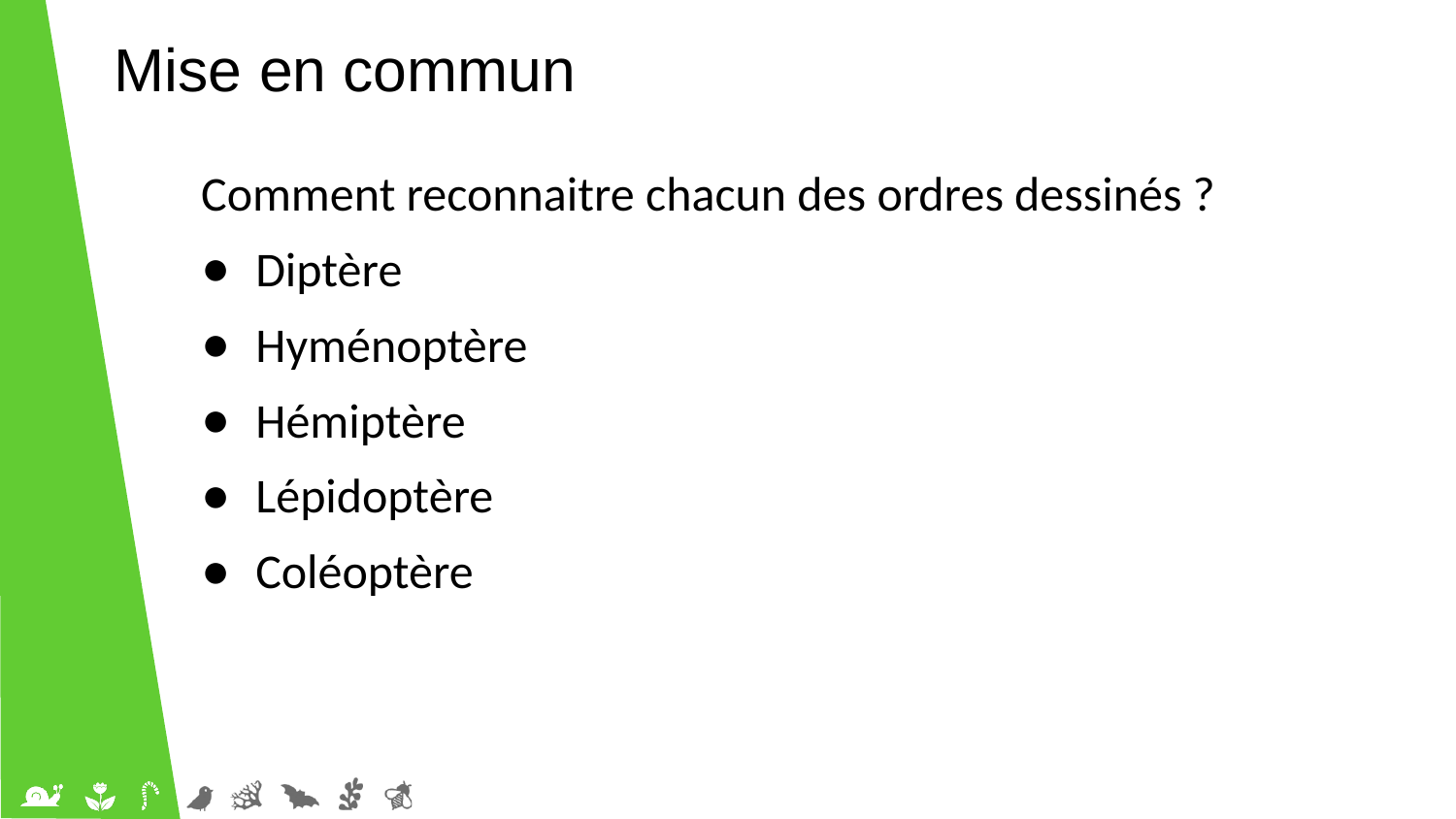

# Mise en commun
Comment reconnaitre chacun des ordres dessinés ?
Diptère
Hyménoptère
Hémiptère
Lépidoptère
Coléoptère